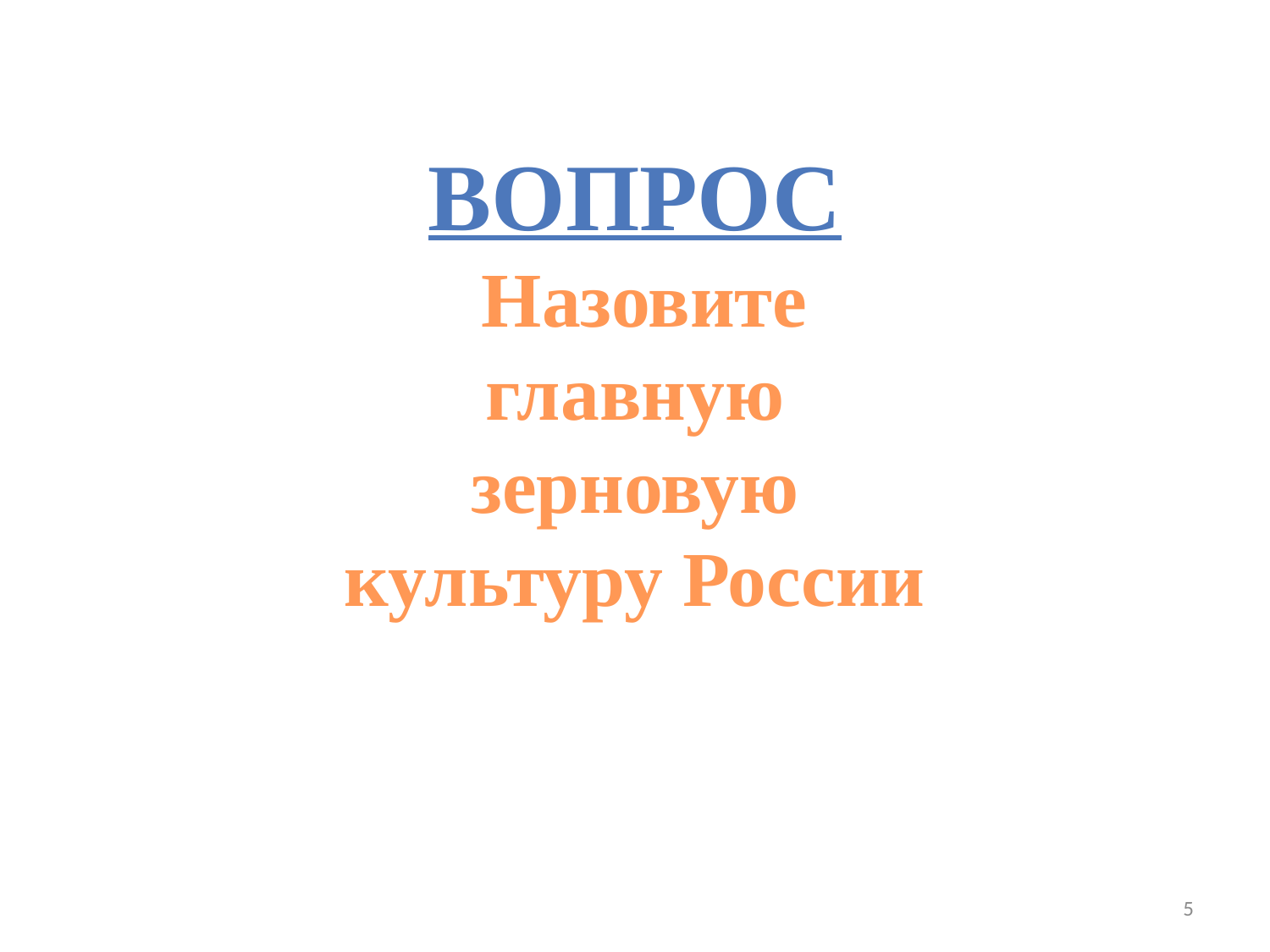

Вопрос
 Назовите главную зерновую культуру России
5